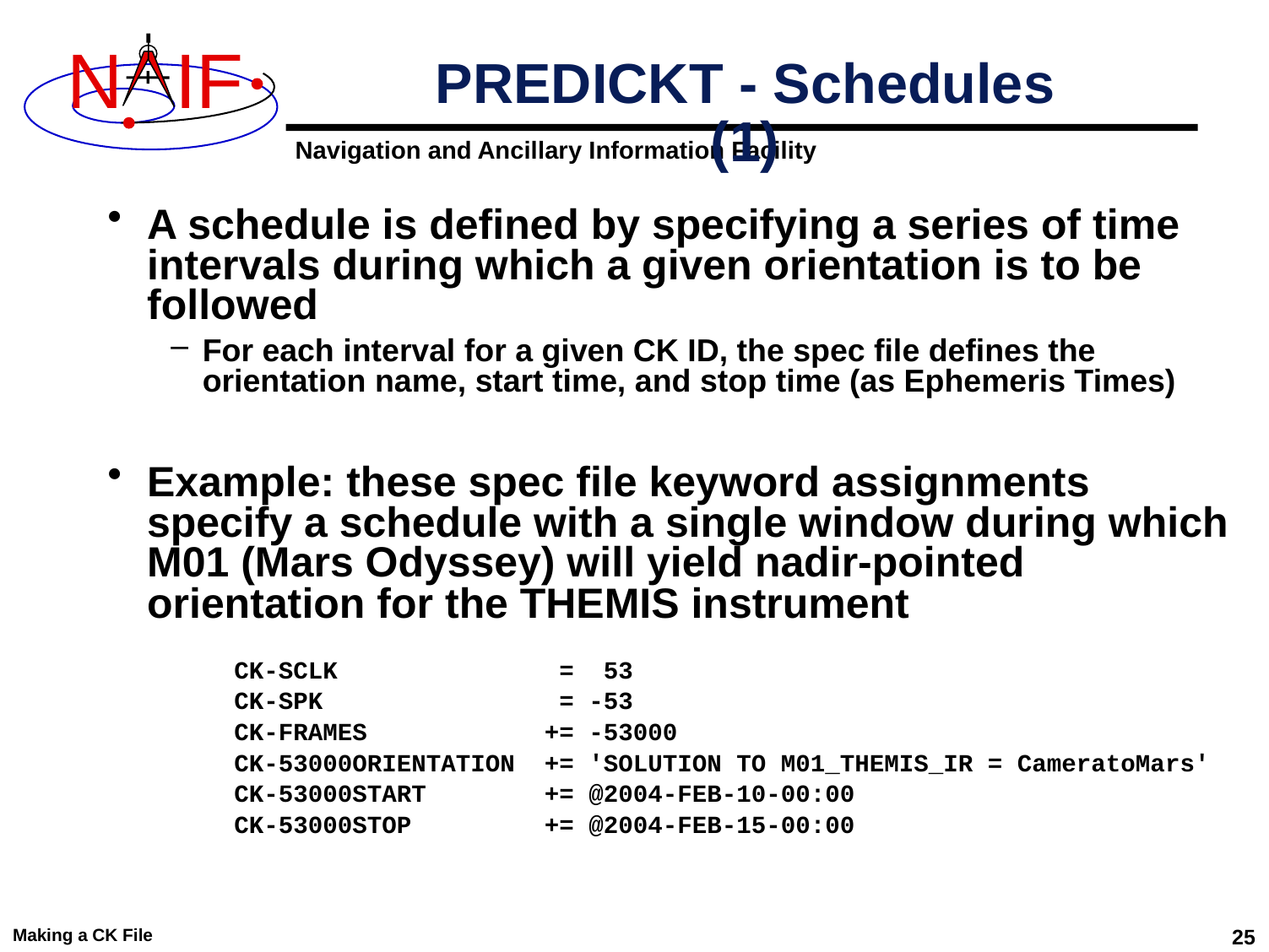

# PREDICKT - Schedules (1)
A schedule is defined by specifying a series of time intervals during which a given orientation is to be followed
For each interval for a given CK ID, the spec file defines the orientation name, start time, and stop time (as Ephemeris Times)

Example: these spec file keyword assignments specify a schedule with a single window during which M01 (Mars Odyssey) will yield nadir-pointed orientation for the THEMIS instrument

CK-SCLK               =  53
CK-SPK                = -53
CK-FRAMES            += -53000
CK-53000ORIENTATION  += 'SOLUTION TO M01_THEMIS_IR = CameratoMars'
CK-53000START        += @2004-FEB-10-00:00
CK-53000STOP         += @2004-FEB-15-00:00
Making a CK File
25